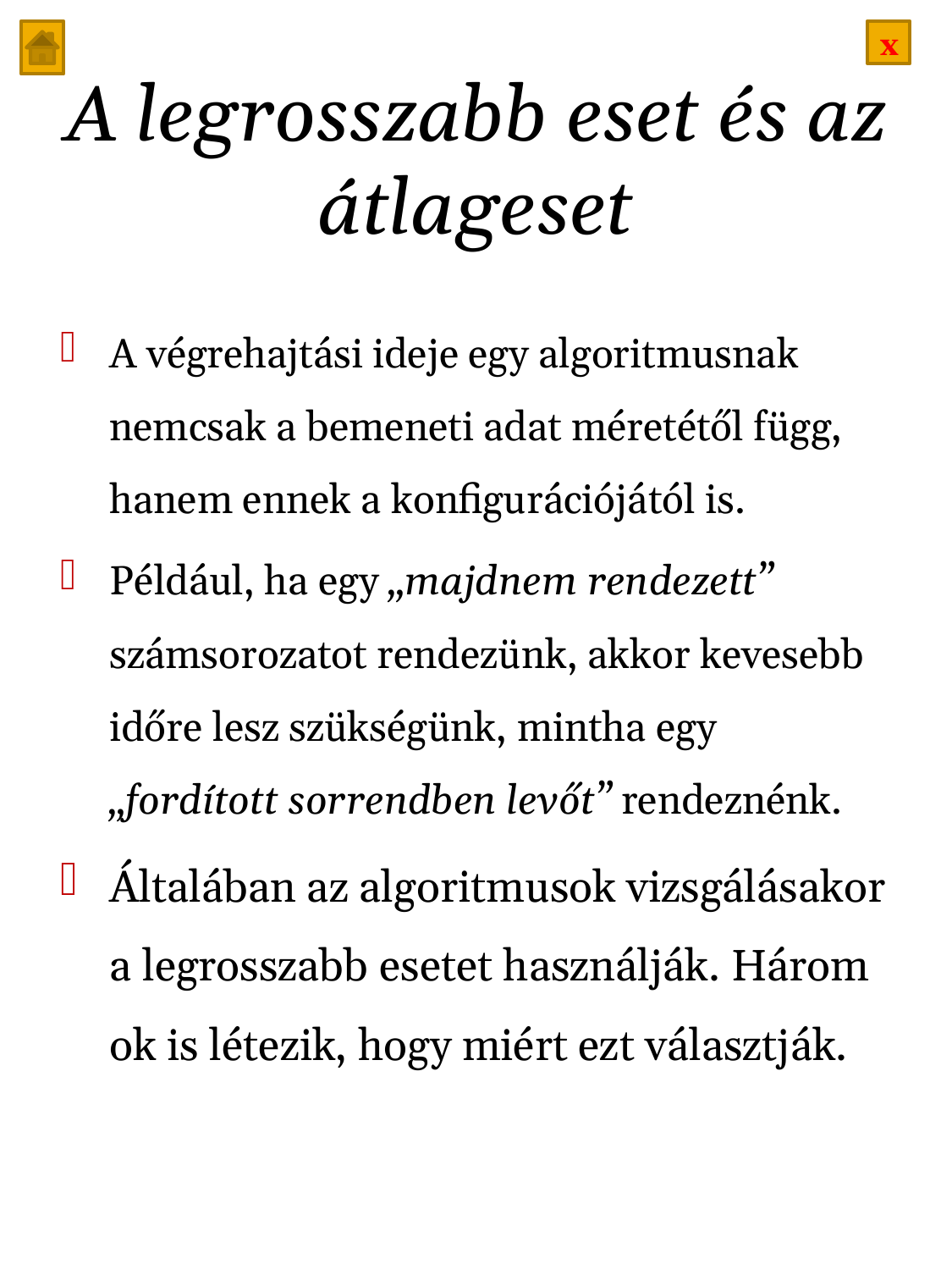

# A legrosszabb eset és az átlageset
A végrehajtási ideje egy algoritmusnak nemcsak a bemeneti adat méretétől függ, hanem ennek a konfigurációjától is.
Például, ha egy „majdnem rendezett” számsorozatot rendezünk, akkor kevesebb időre lesz szükségünk, mintha egy „fordított sorrendben levőt” rendeznénk.
Általában az algoritmusok vizsgálásakor a legrosszabb esetet használják. Három ok is létezik, hogy miért ezt választják.